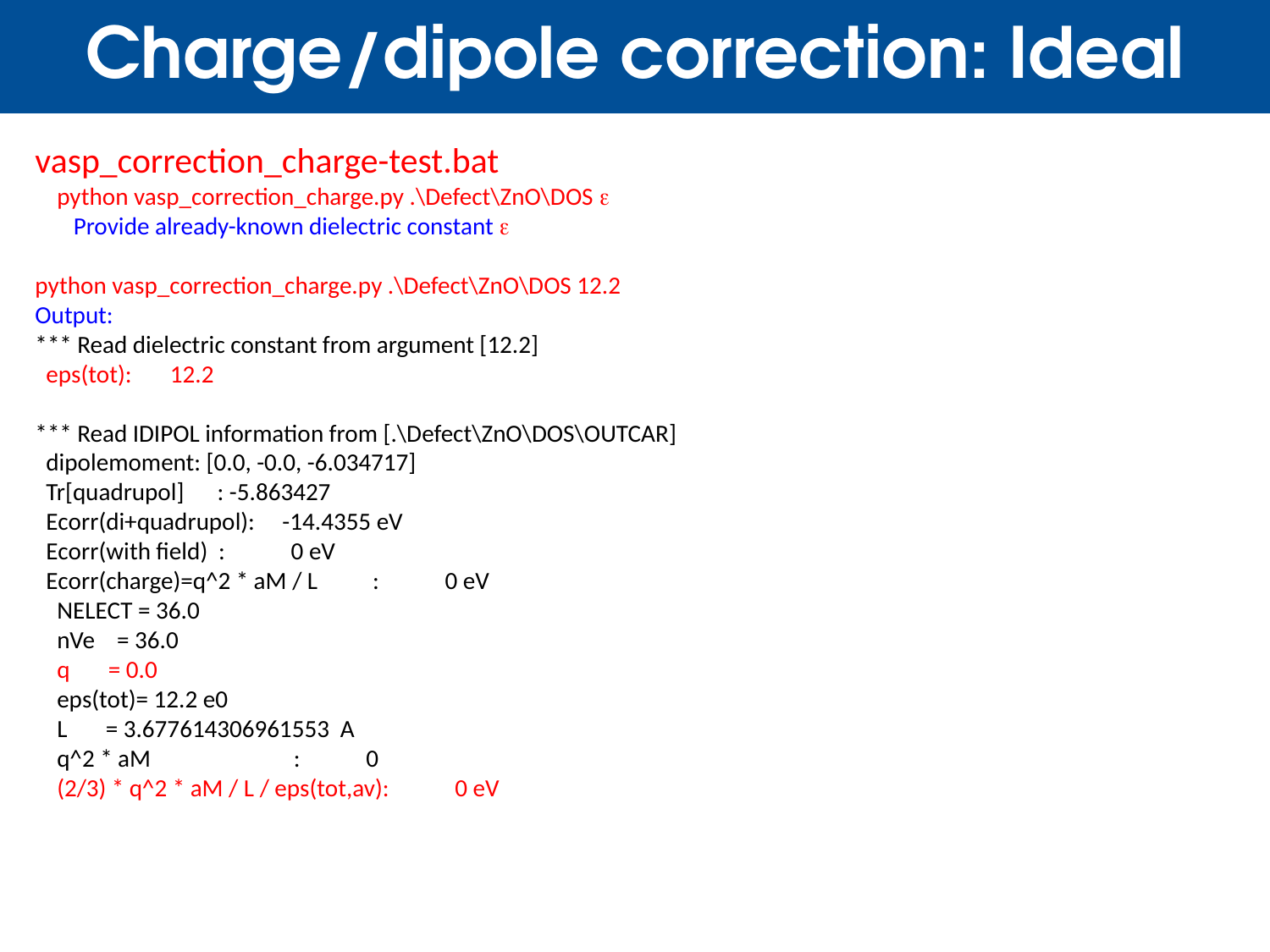

Charge/dipole correction: Ideal
vasp_correction_charge-test.bat
    python vasp_correction_charge.py .\Defect\ZnO\DOS ε
       Provide already-known dielectric constant ε

python vasp_correction_charge.py .\Defect\ZnO\DOS 12.2
Output:
*** Read dielectric constant from argument [12.2]
  eps(tot):       12.2

*** Read IDIPOL information from [.\Defect\ZnO\DOS\OUTCAR]
  dipolemoment: [0.0, -0.0, -6.034717]
  Tr[quadrupol]      : -5.863427
  Ecorr(di+quadrupol):     -14.4355 eV
  Ecorr(with field)  :            0 eV
  Ecorr(charge)=q^2 * aM / L          :            0 eV
    NELECT = 36.0
    nVe    = 36.0
    q       = 0.0
    eps(tot)= 12.2 e0
    L       = 3.677614306961553  A
    q^2 * aM                          :            0
    (2/3) * q^2 * aM / L / eps(tot,av):            0 eV